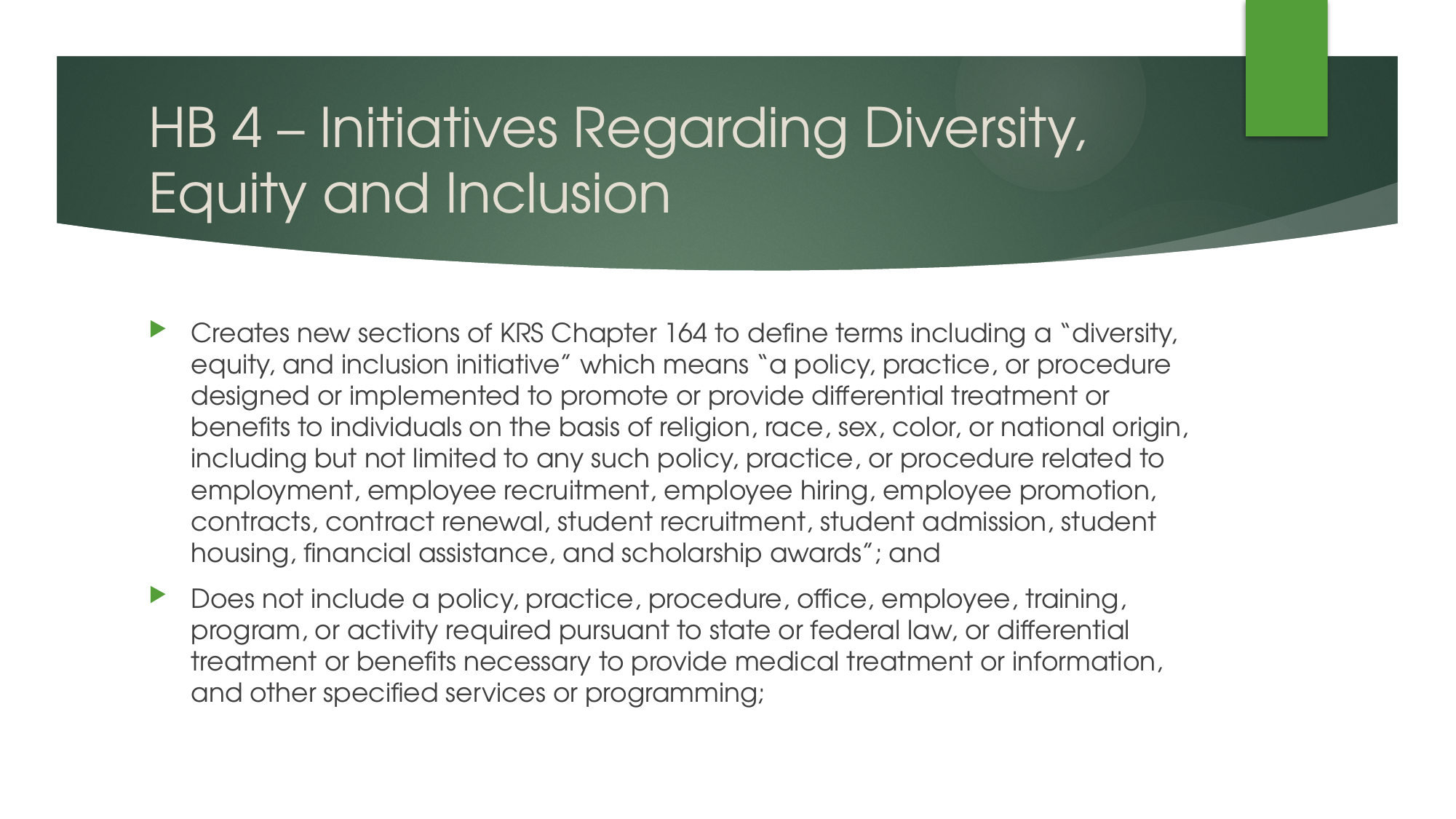

# HB 4 – Initiatives Regarding Diversity, Equity and Inclusion
Creates new sections of KRS Chapter 164 to define terms including a “diversity, equity, and inclusion initiative” which means “a policy, practice, or procedure designed or implemented to promote or provide differential treatment or benefits to individuals on the basis of religion, race, sex, color, or national origin, including but not limited to any such policy, practice, or procedure related to employment, employee recruitment, employee hiring, employee promotion, contracts, contract renewal, student recruitment, student admission, student housing, financial assistance, and scholarship awards”; and
Does not include a policy, practice, procedure, office, employee, training, program, or activity required pursuant to state or federal law, or differential treatment or benefits necessary to provide medical treatment or information, and other specified services or programming;